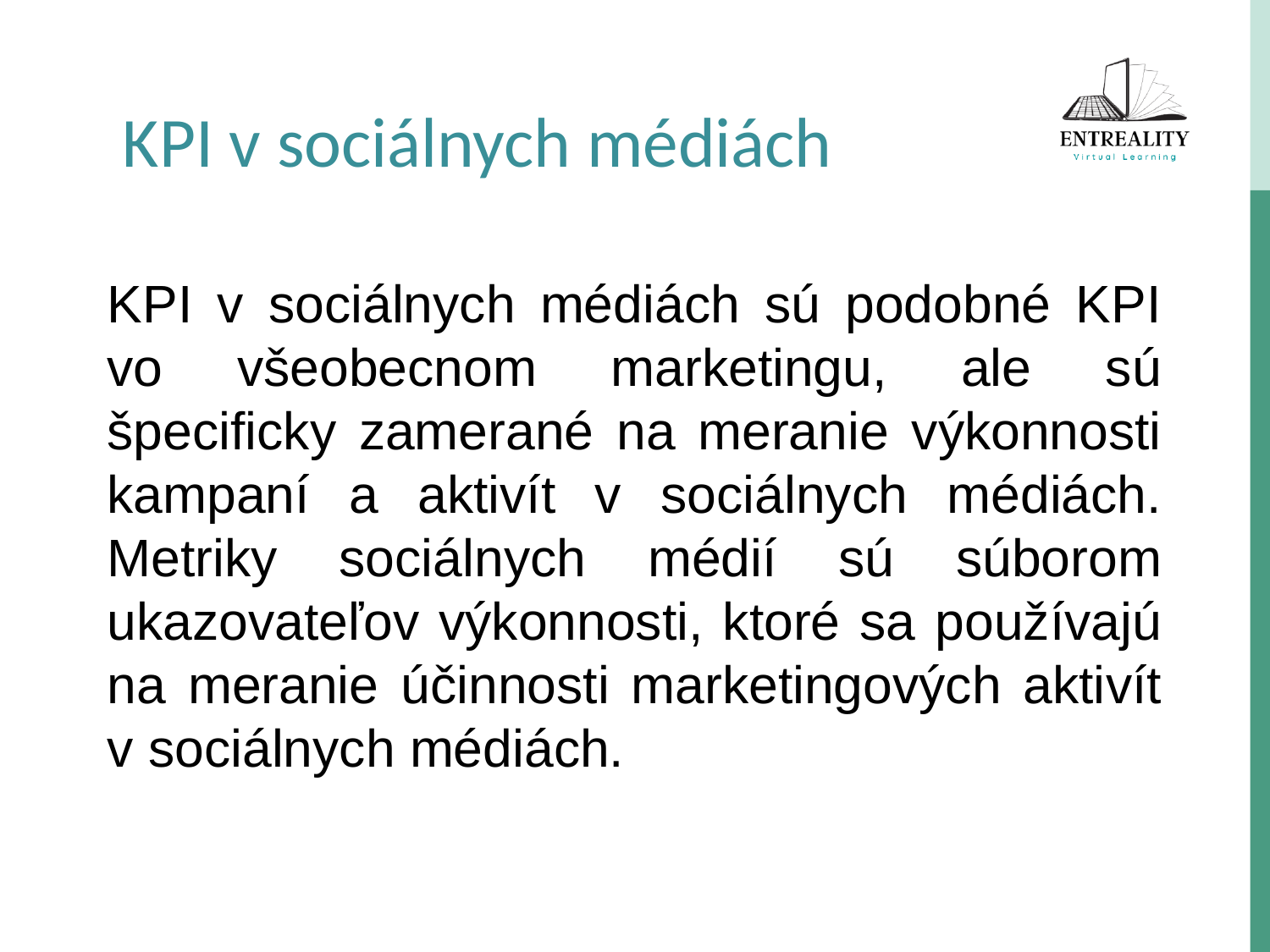

KPI v sociálnych médiách
KPI v sociálnych médiách sú podobné KPI vo všeobecnom marketingu, ale sú špecificky zamerané na meranie výkonnosti kampaní a aktivít v sociálnych médiách. Metriky sociálnych médií sú súborom ukazovateľov výkonnosti, ktoré sa používajú na meranie účinnosti marketingových aktivít v sociálnych médiách.